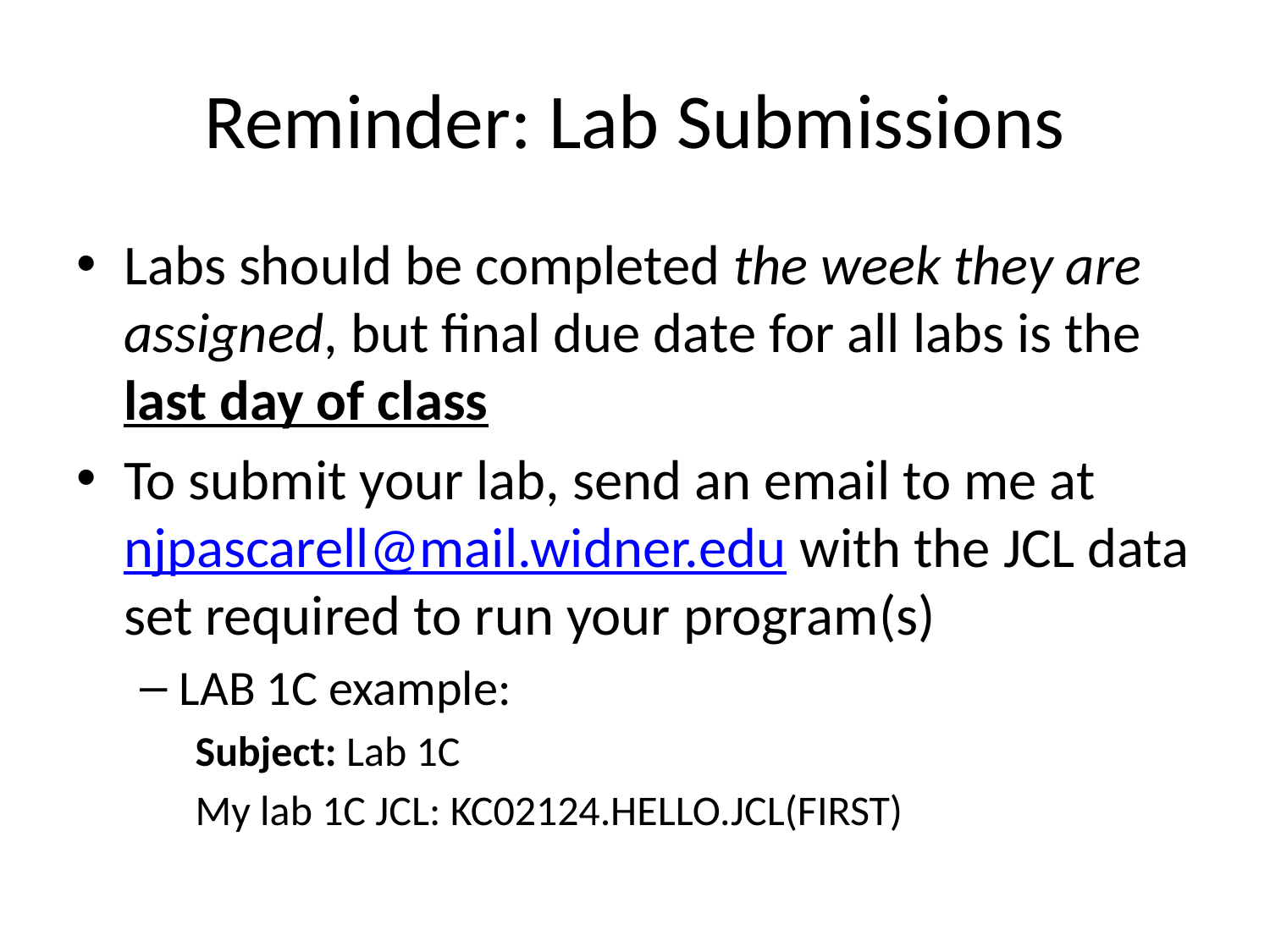

# Reminder: Lab Submissions
Labs should be completed the week they are assigned, but final due date for all labs is the last day of class
To submit your lab, send an email to me at njpascarell@mail.widner.edu with the JCL data set required to run your program(s)
LAB 1C example:
Subject: Lab 1C
My lab 1C JCL: KC02124.HELLO.JCL(FIRST)